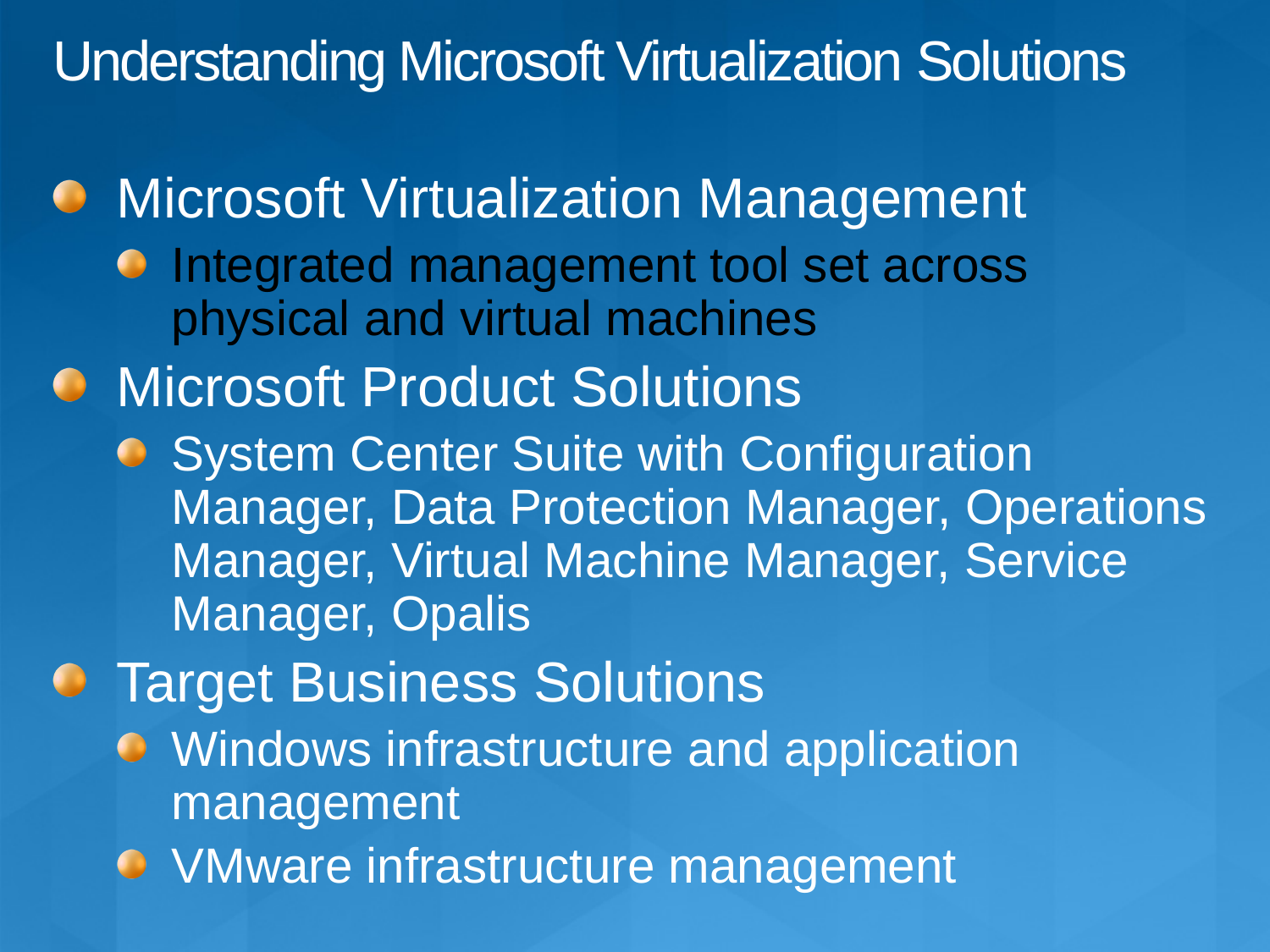

# Understanding Microsoft Virtualization Solutions
Microsoft Virtualization Management
Integrated management tool set across physical and virtual machines
Microsoft Product Solutions
System Center Suite with Configuration Manager, Data Protection Manager, Operations Manager, Virtual Machine Manager, Service Manager, Opalis
Target Business Solutions
Windows infrastructure and application management
VMware infrastructure management